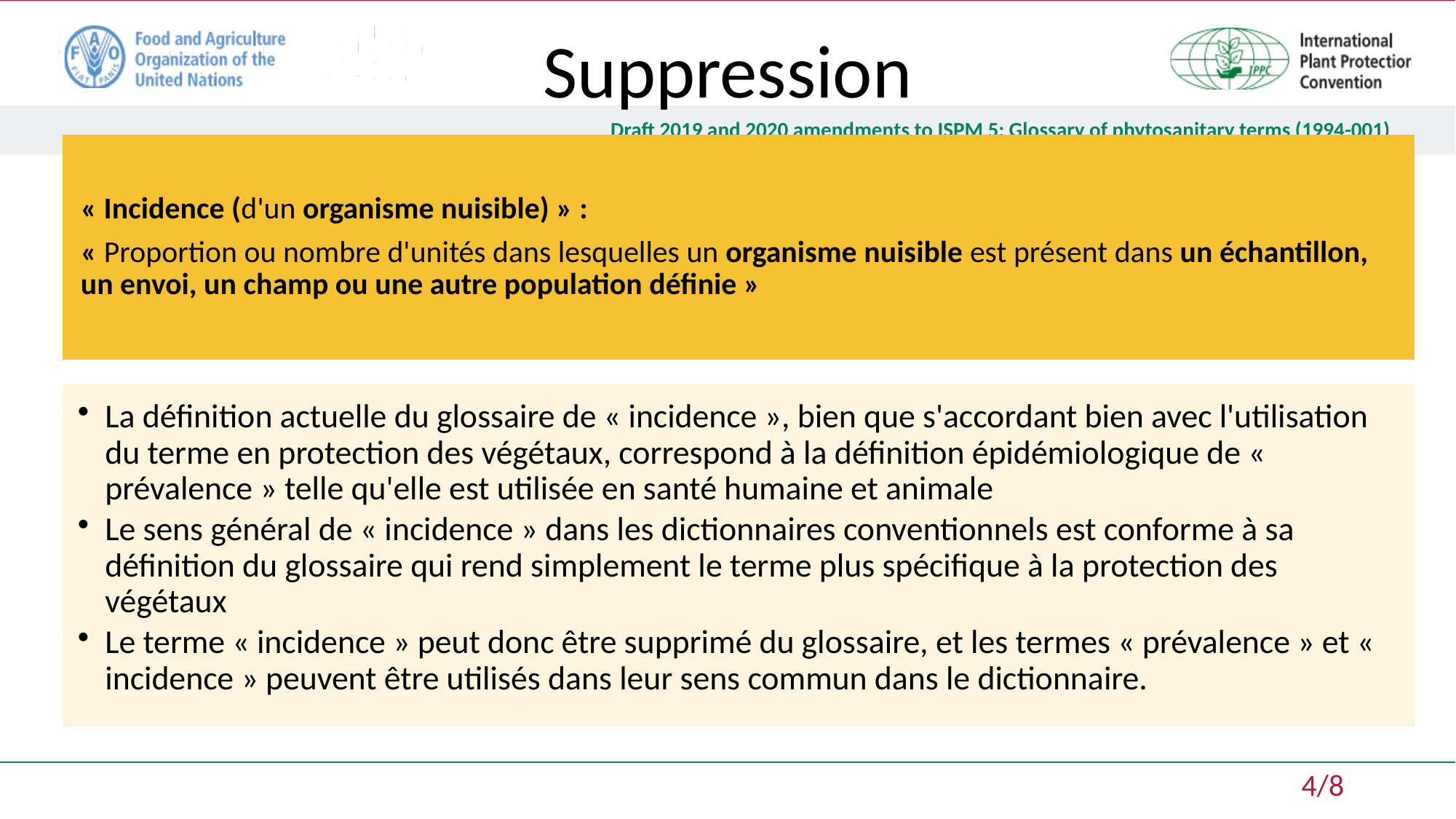

Suppression
« Incidence (d'un organisme nuisible) » :
« Proportion ou nombre d'unités dans lesquelles un organisme nuisible est présent dans un échantillon, un envoi, un champ ou une autre population définie »
La définition actuelle du glossaire de « incidence », bien que s'accordant bien avec l'utilisation du terme en protection des végétaux, correspond à la définition épidémiologique de « prévalence » telle qu'elle est utilisée en santé humaine et animale
Le sens général de « incidence » dans les dictionnaires conventionnels est conforme à sa définition du glossaire qui rend simplement le terme plus spécifique à la protection des végétaux
Le terme « incidence » peut donc être supprimé du glossaire, et les termes « prévalence » et « incidence » peuvent être utilisés dans leur sens commun dans le dictionnaire.